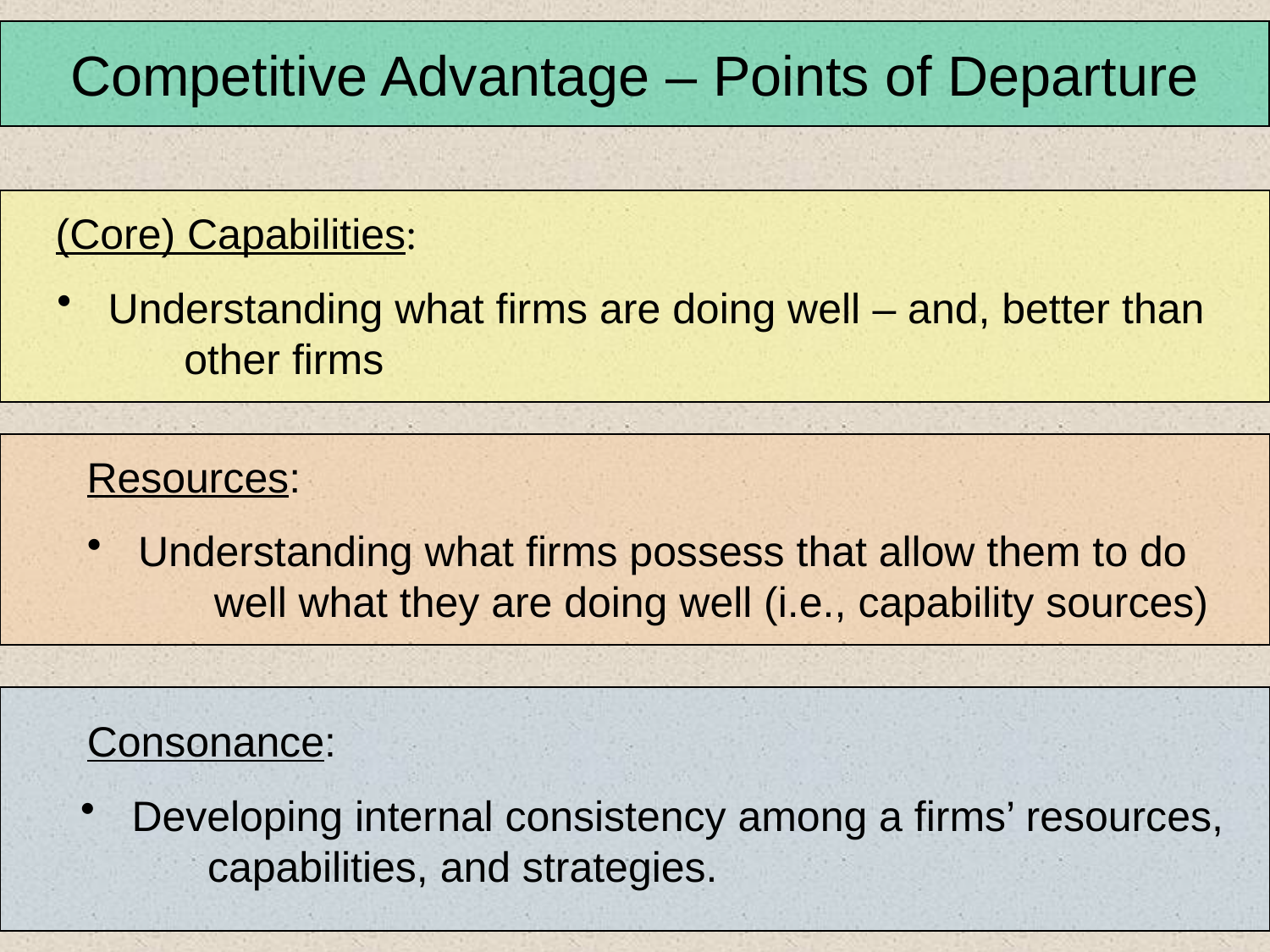

Competitive Advantage – Points of Departure

 (Core) Capabilities:
  Understanding what firms are doing well – and, better than
	other firms

 Resources:
  Understanding what firms possess that allow them to do
	well what they are doing well (i.e., capability sources)

 Consonance:
  Developing internal consistency among a firms’ resources,
	capabilities, and strategies.